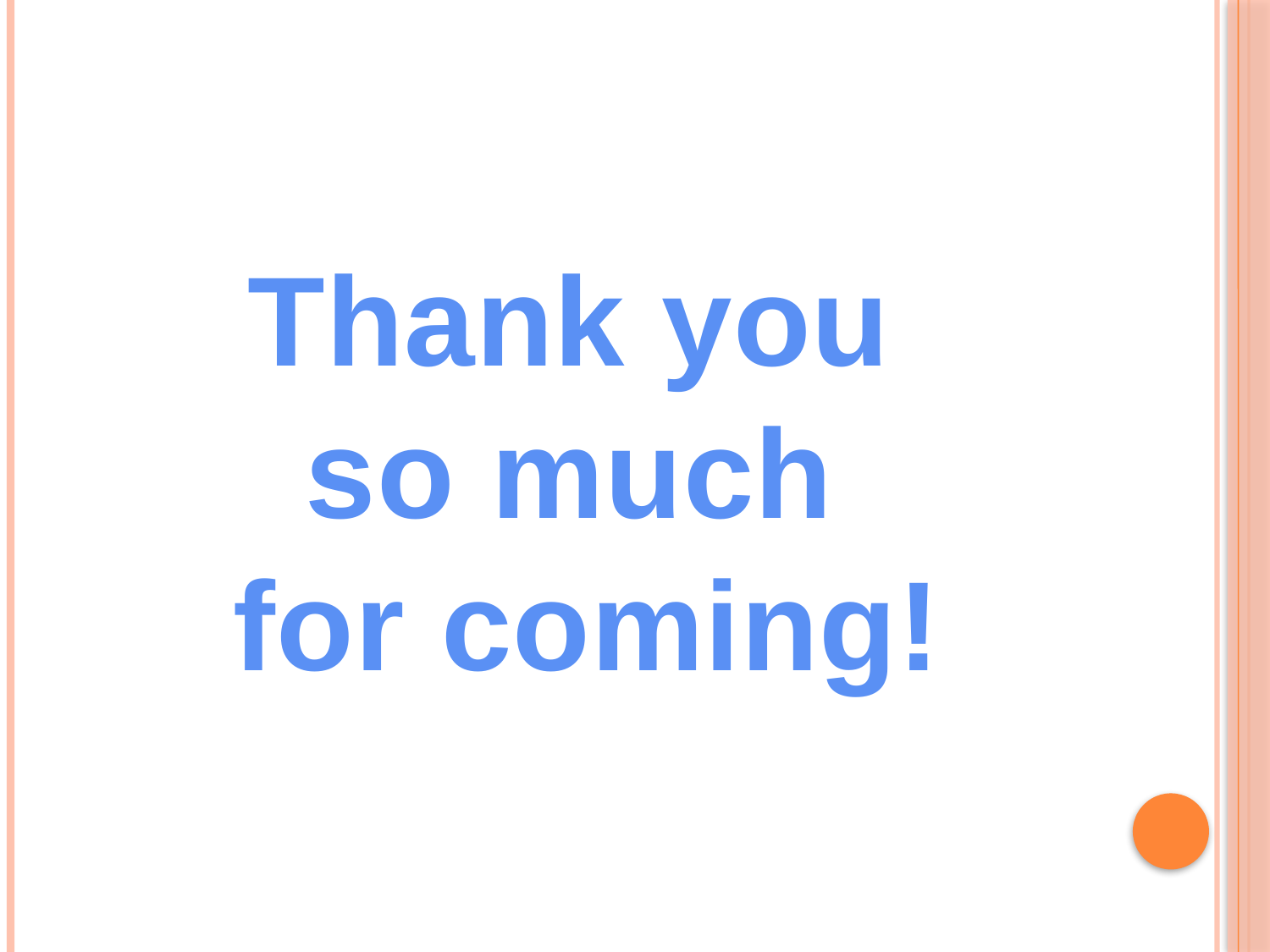

#

Thank you
so much
for coming!